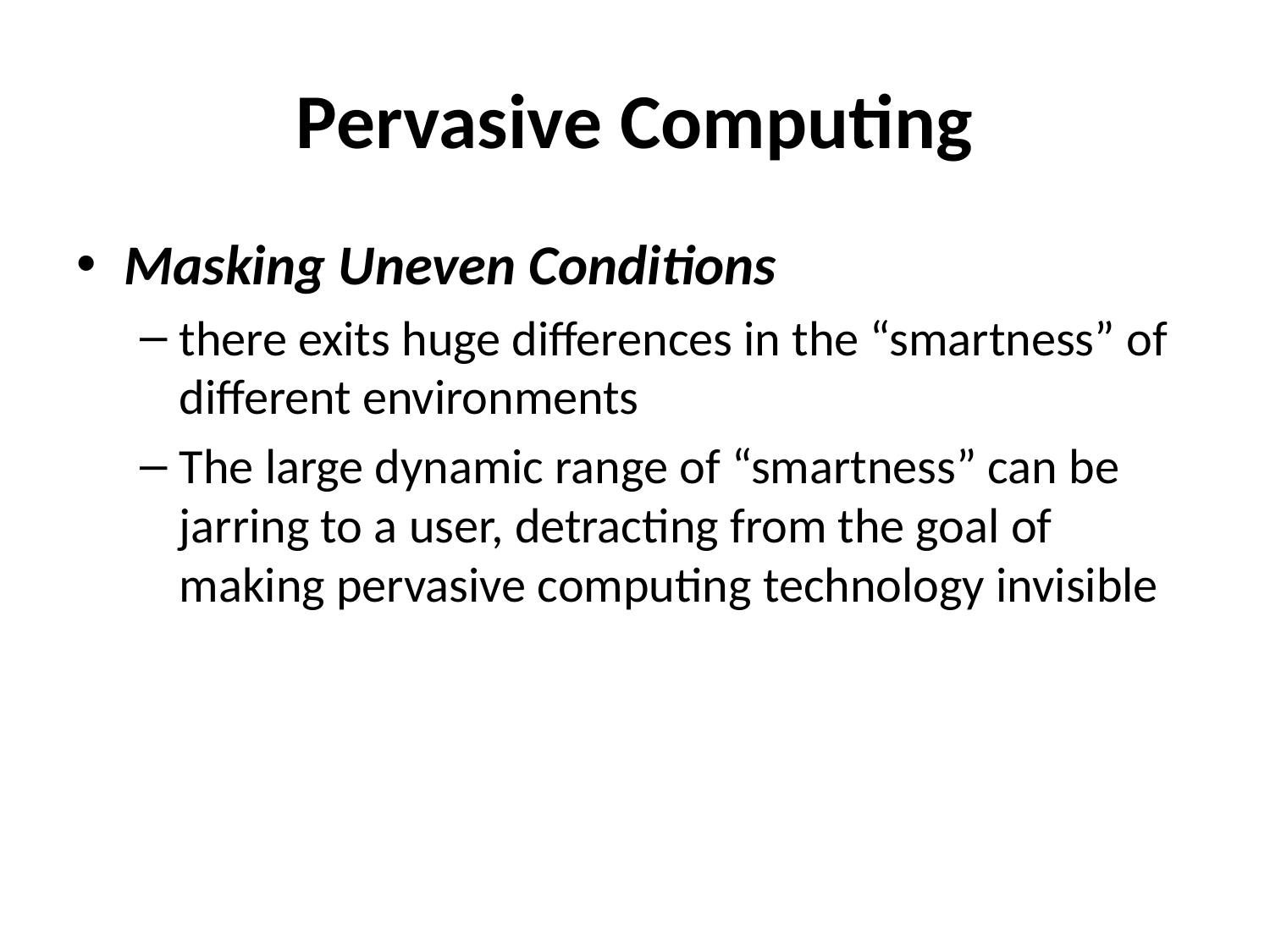

# Pervasive Computing
Masking Uneven Conditions
there exits huge differences in the “smartness” of different environments
The large dynamic range of “smartness” can be jarring to a user, detracting from the goal of making pervasive computing technology invisible